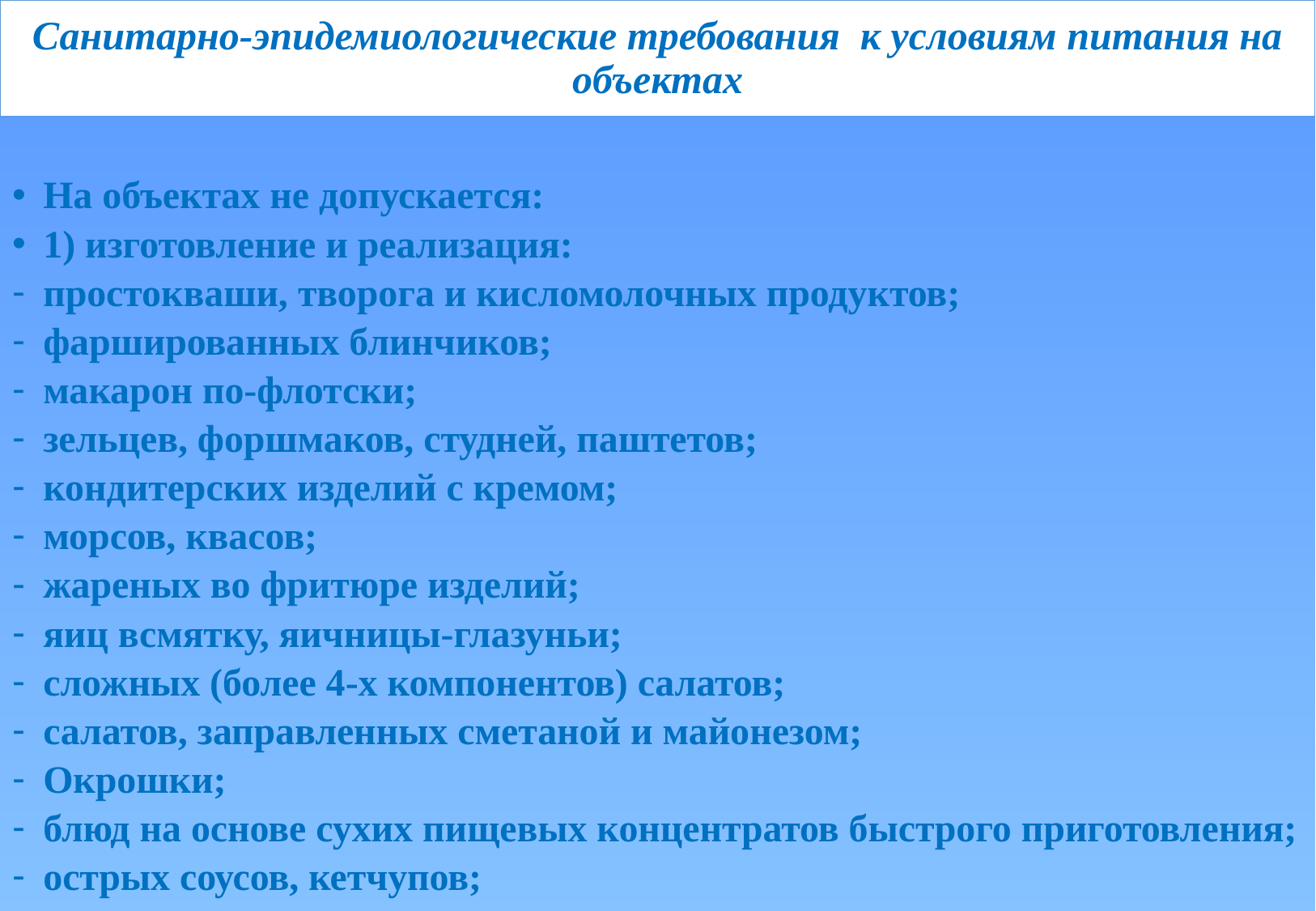

# Санитарно-эпидемиологические требования  к условиям питания на объектах

На объектах не допускается:
1) изготовление и реализация:
простокваши, творога и кисломолочных продуктов;
фаршированных блинчиков;
макарон по-флотски;
зельцев, форшмаков, студней, паштетов;
кондитерских изделий с кремом;
морсов, квасов;
жареных во фритюре изделий;
яиц всмятку, яичницы-глазуньи;
сложных (более 4-х компонентов) салатов;
салатов, заправленных сметаной и майонезом;
Окрошки;
блюд на основе сухих пищевых концентратов быстрого приготовления;
острых соусов, кетчупов;
16